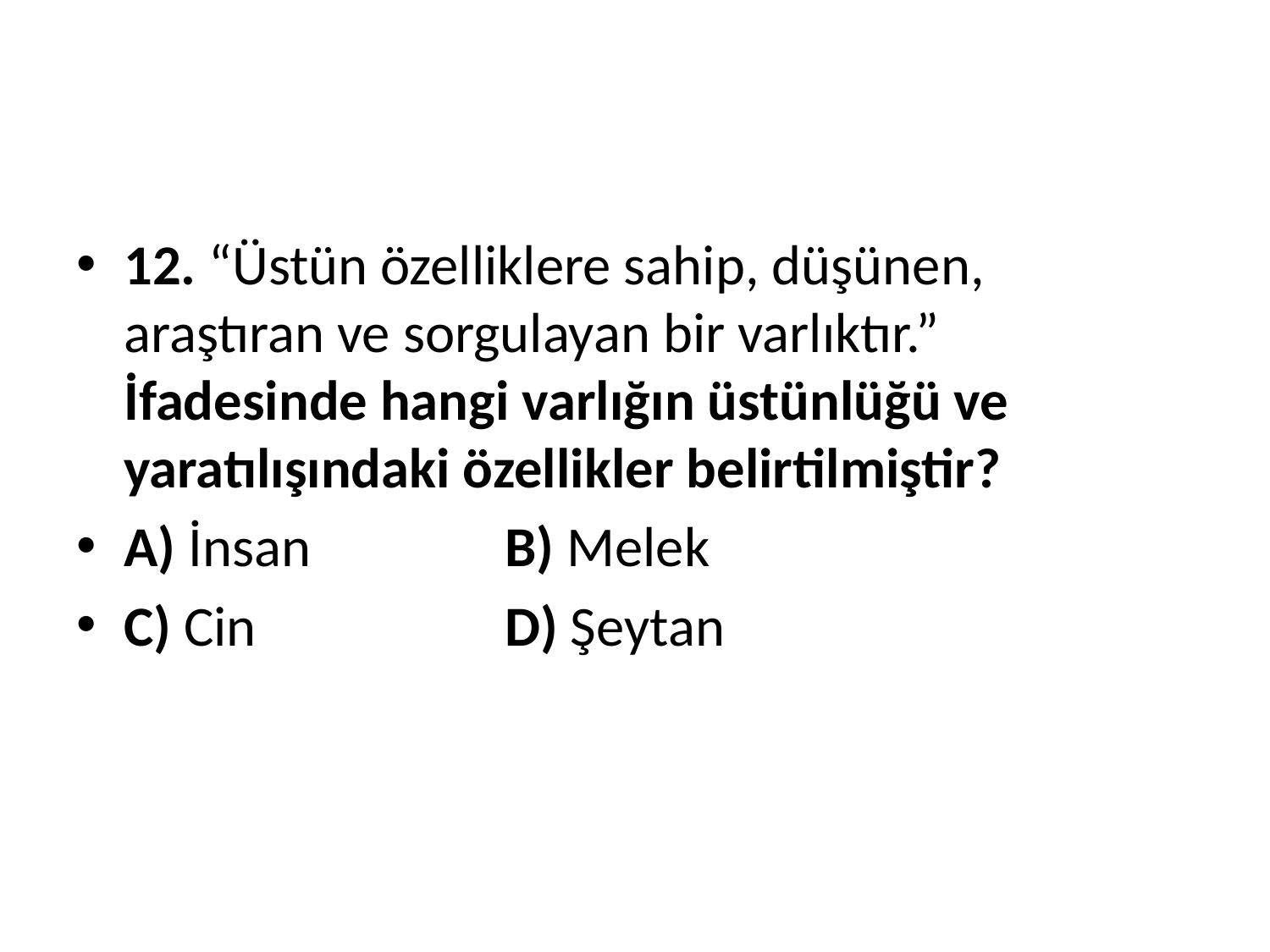

#
12. “Üstün özelliklere sahip, düşünen, araştıran ve sorgulayan bir varlıktır.” İfadesinde hangi varlığın üstünlüğü ve yaratılışındaki özellikler belirtilmiştir?
A) İnsan		B) Melek
C) Cin 		D) Şeytan